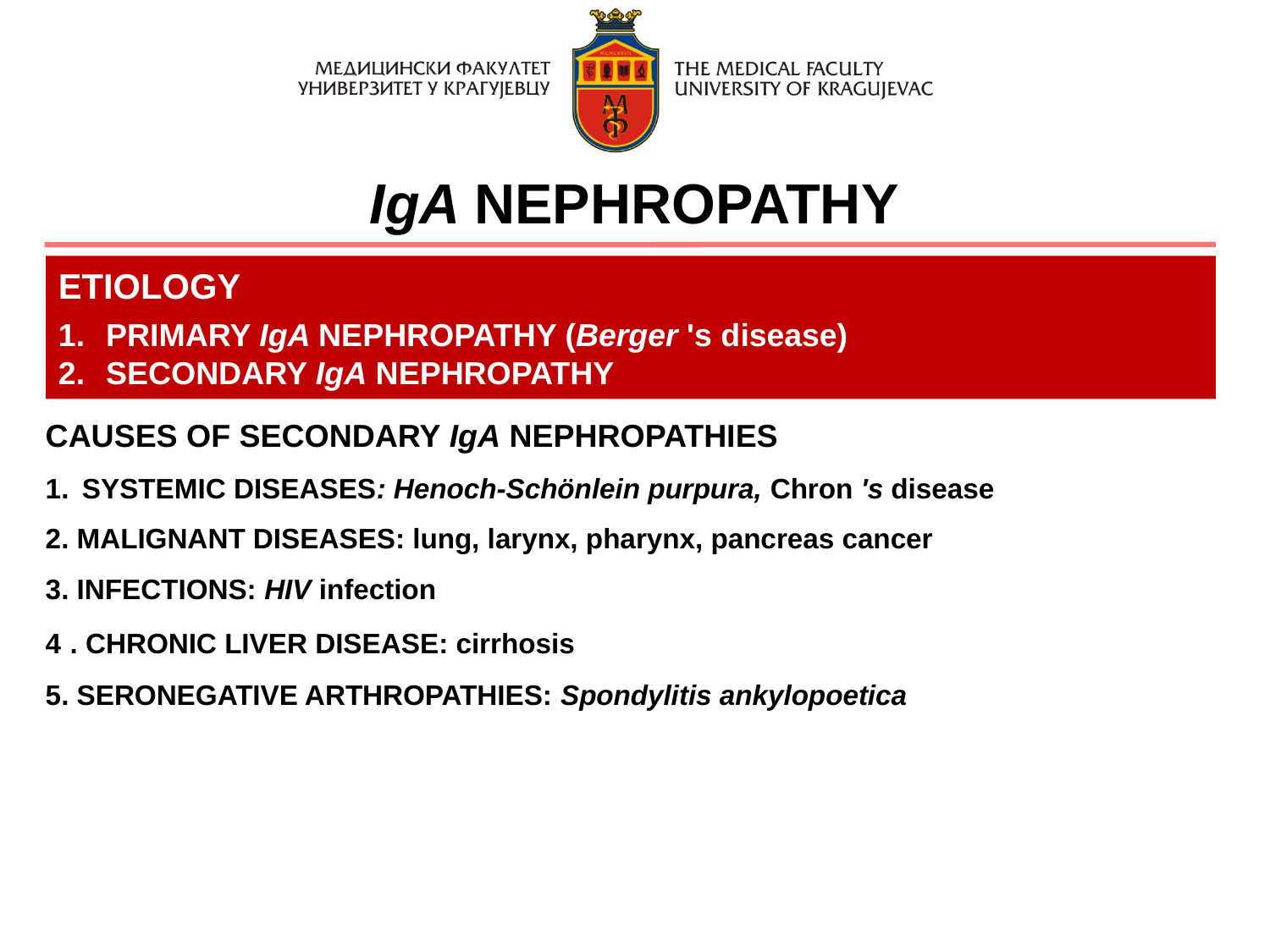

IgA NEPHROPATHY

ETIOLOGY

PRIMARY IgA NEPHROPATHY (Berger 's disease)
SECONDARY IgA NEPHROPATHY
CAUSES OF SECONDARY IgA NEPHROPATHIES

SYSTEMIC DISEASES: Henoch-Schönlein purpura, Chron 's disease

2. MALIGNANT DISEASES: lung, larynx, pharynx, pancreas cancer

3. INFECTIONS: HIV infection

4 . CHRONIC LIVER DISEASE: cirrhosis

5. SERONEGATIVE ARTHROPATHIES: Spondylitis ankylopoetica